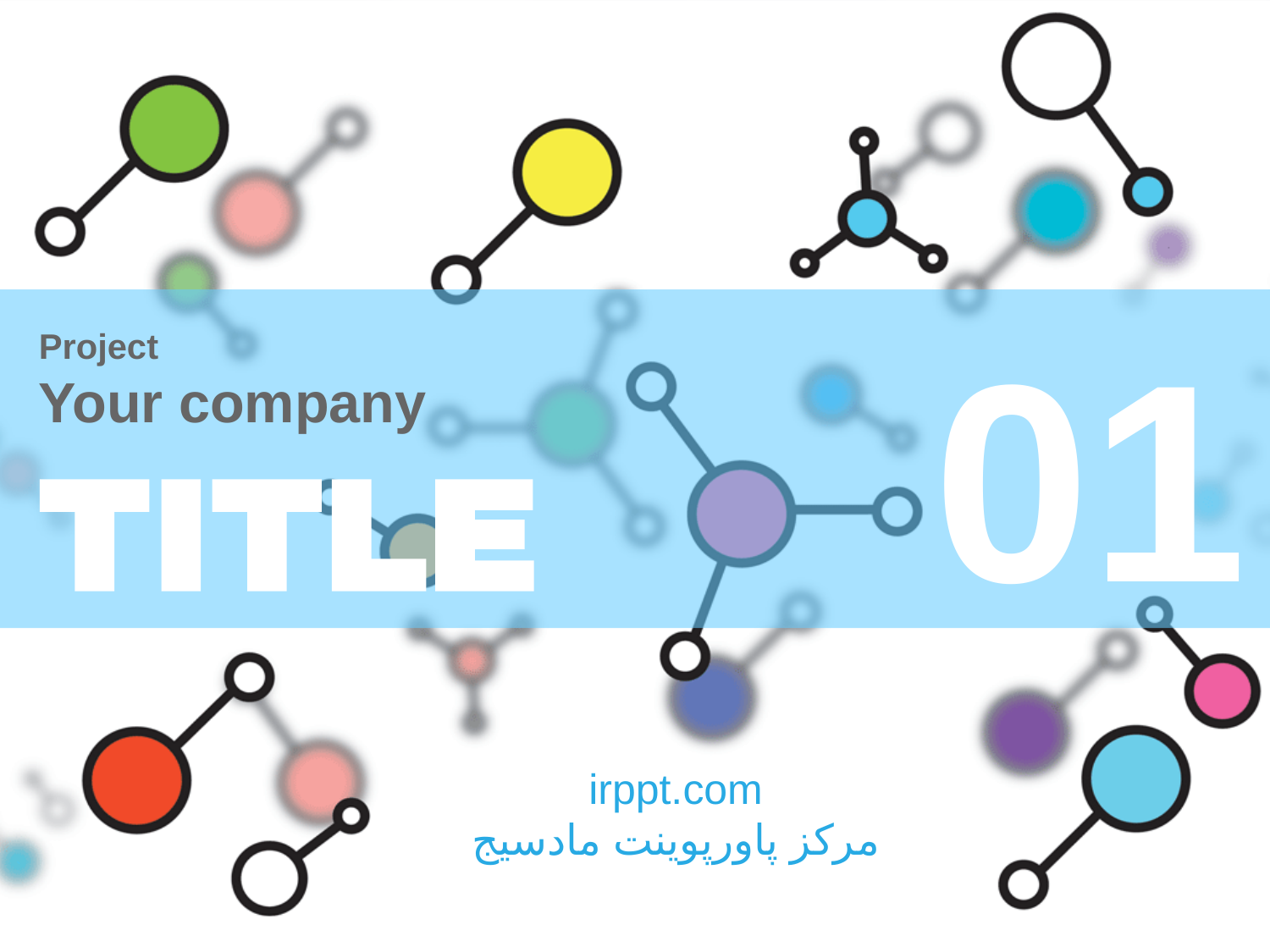

01
Project
Your company
TITLE

irppt.com
مرکز پاورپوینت مادسیج